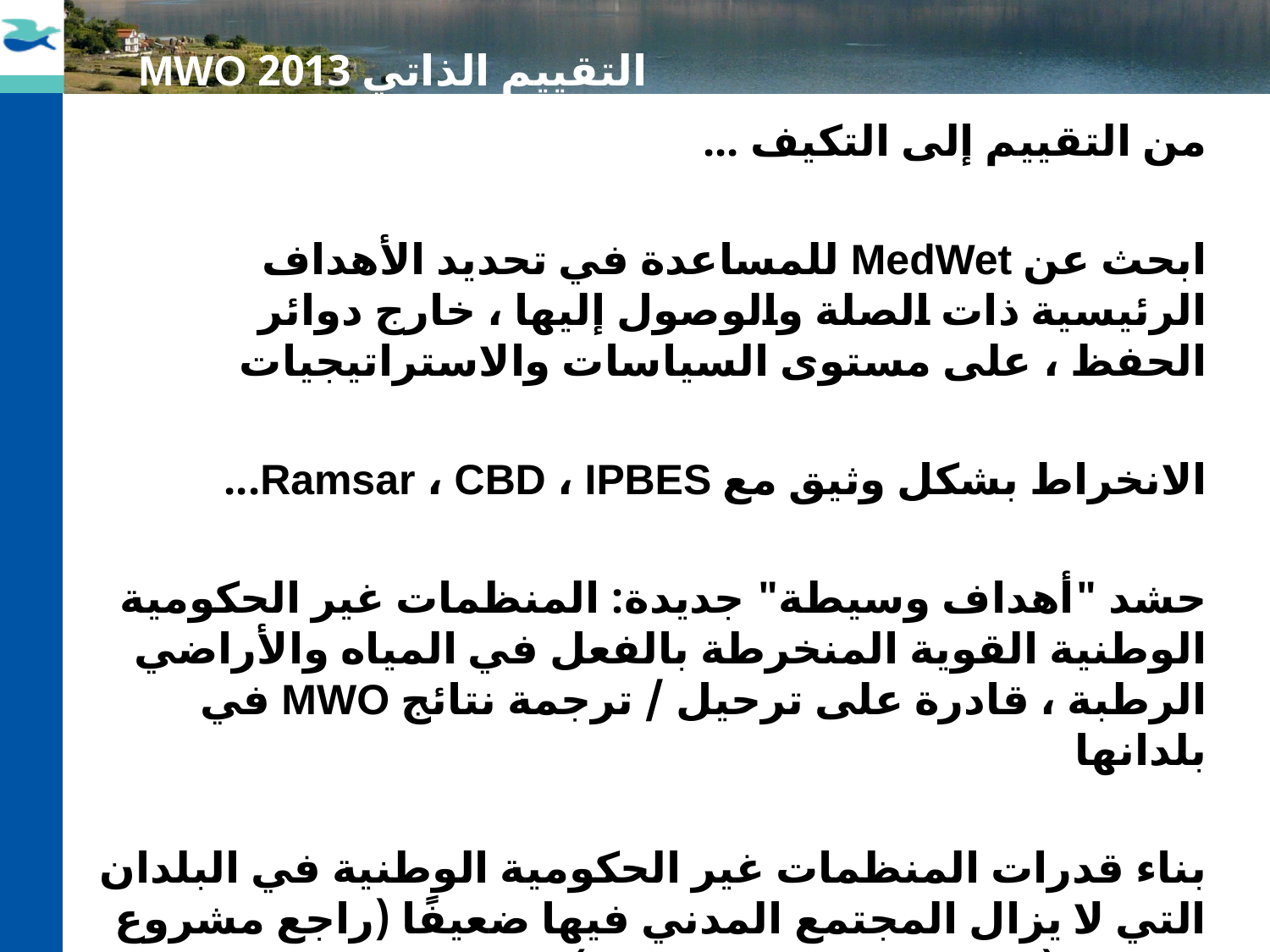

التقييم الذاتي 2013 MWO
من التقييم إلى التكيف ...

ابحث عن MedWet للمساعدة في تحديد الأهداف الرئيسية ذات الصلة والوصول إليها ، خارج دوائر الحفظ ، على مستوى السياسات والاستراتيجيات

الانخراط بشكل وثيق مع Ramsar ، CBD ، IPBES...

حشد "أهداف وسيطة" جديدة: المنظمات غير الحكومية الوطنية القوية المنخرطة بالفعل في المياه والأراضي الرطبة ، قادرة على ترحيل / ترجمة نتائج MWO في بلدانها

بناء قدرات المنظمات غير الحكومية الوطنية في البلدان التي لا يزال المجتمع المدني فيها ضعيفًا (راجع مشروع منظمة (حراس المغرب العربي )Maghreb Sentinelles غير الحكومية مع WWF-Medit